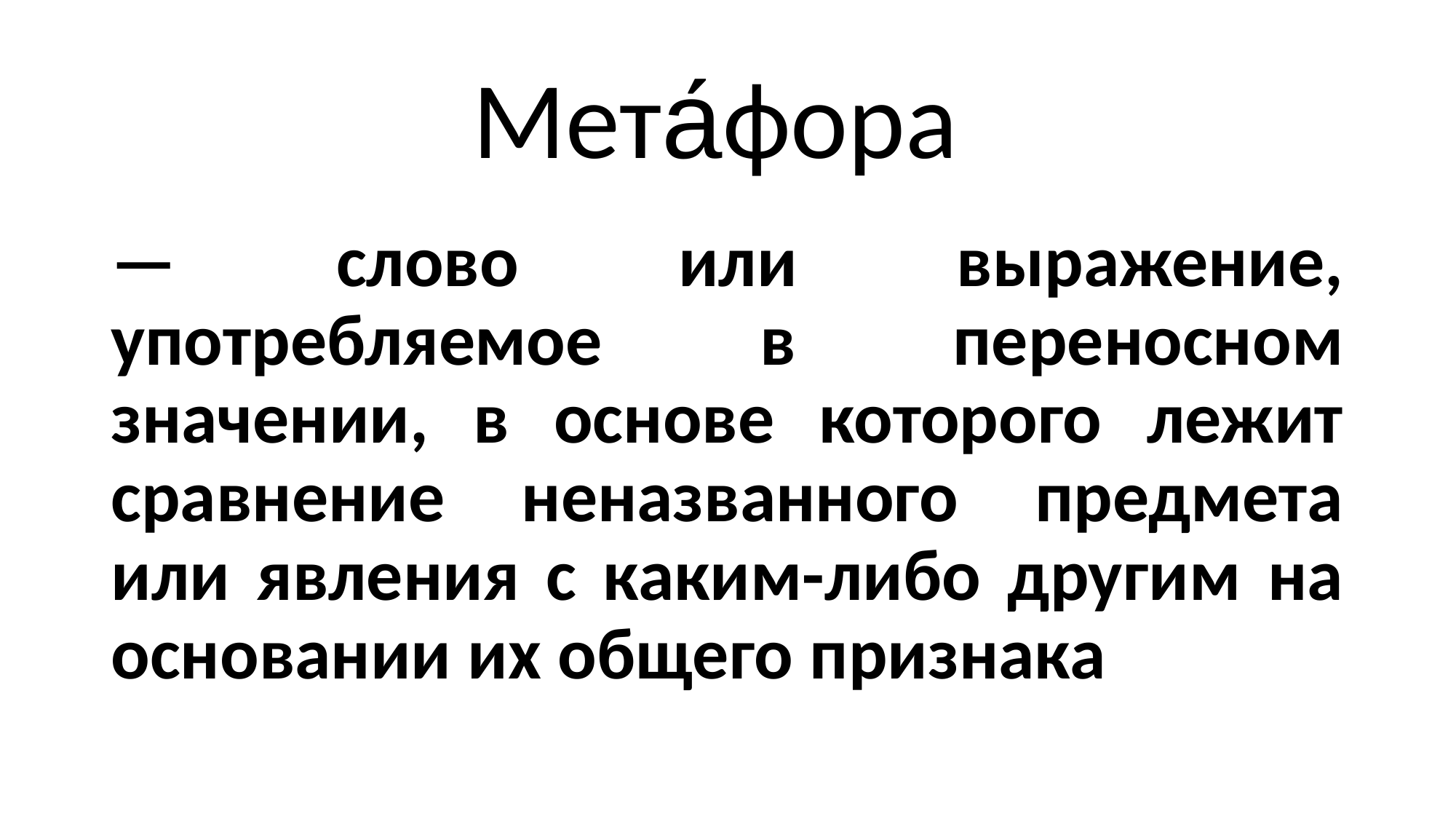

# Мета́фора
— слово или выражение, употребляемое в переносном значении, в основе которого лежит сравнение неназванного предмета или явления с каким-либо другим на основании их общего признака